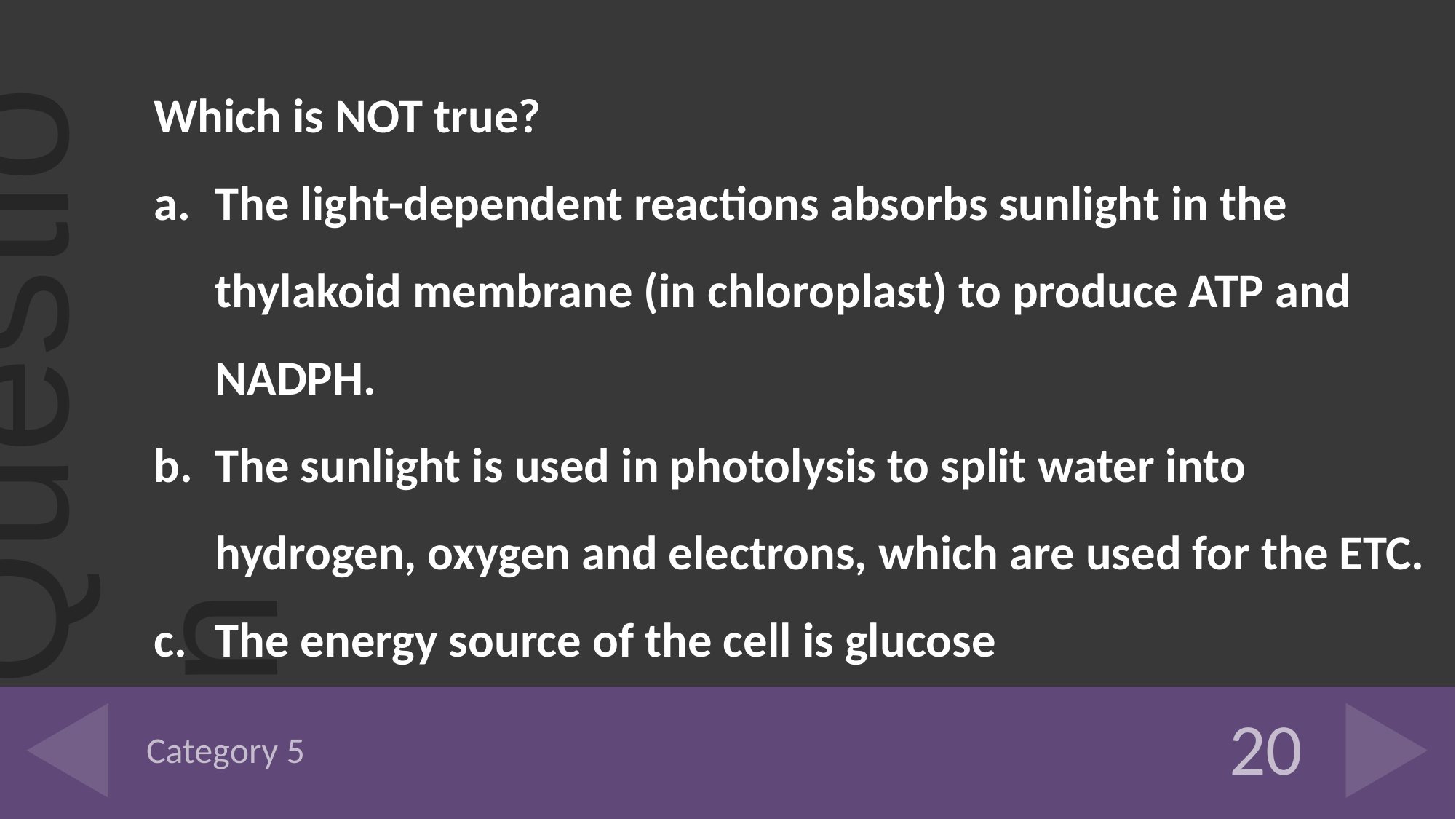

Which is NOT true?
The light-dependent reactions absorbs sunlight in the thylakoid membrane (in chloroplast) to produce ATP and NADPH.
The sunlight is used in photolysis to split water into hydrogen, oxygen and electrons, which are used for the ETC.
The energy source of the cell is glucose
# Category 5
20